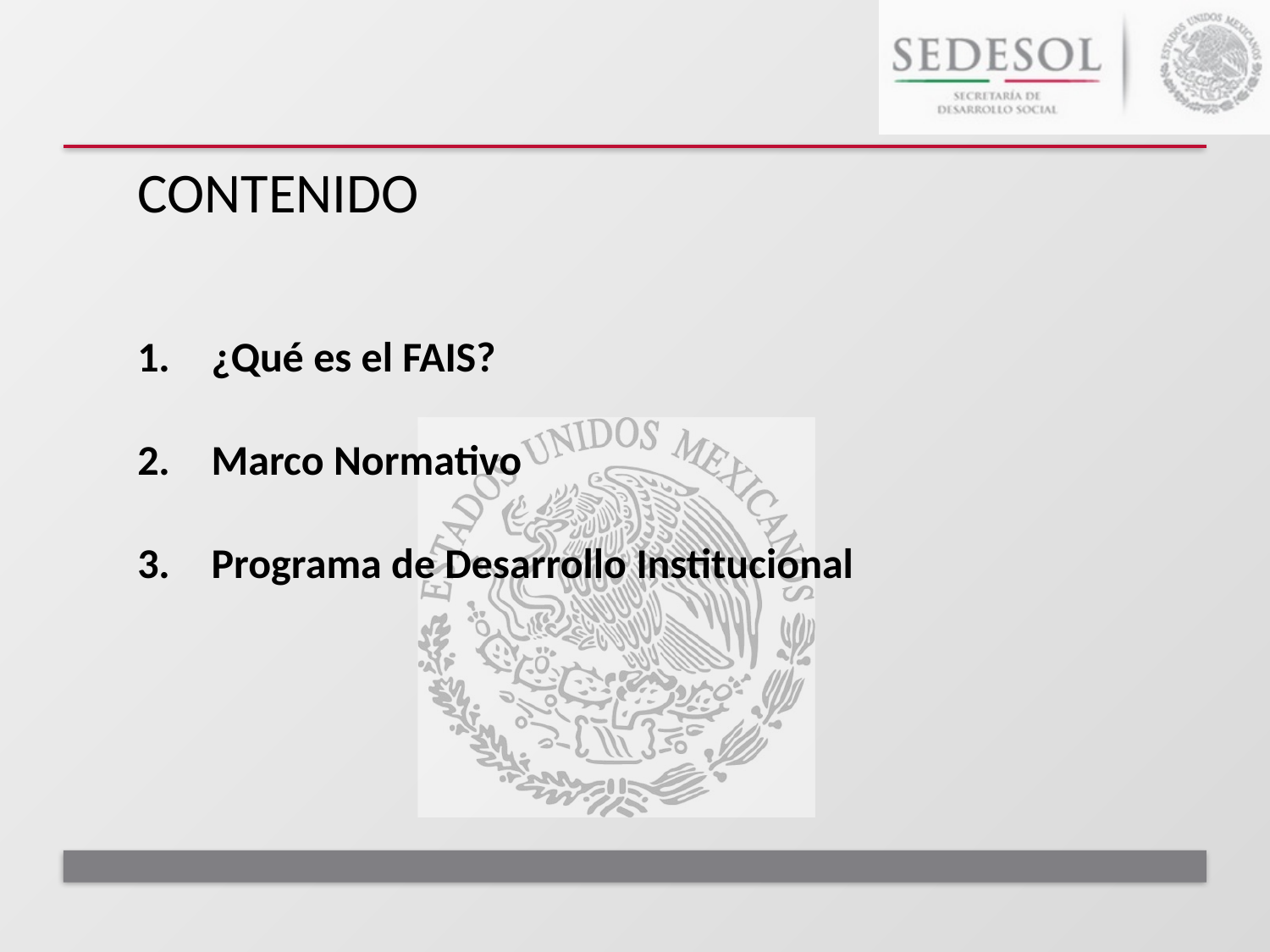

CONTENIDO
¿Qué es el FAIS?
Marco Normativo
Programa de Desarrollo Institucional